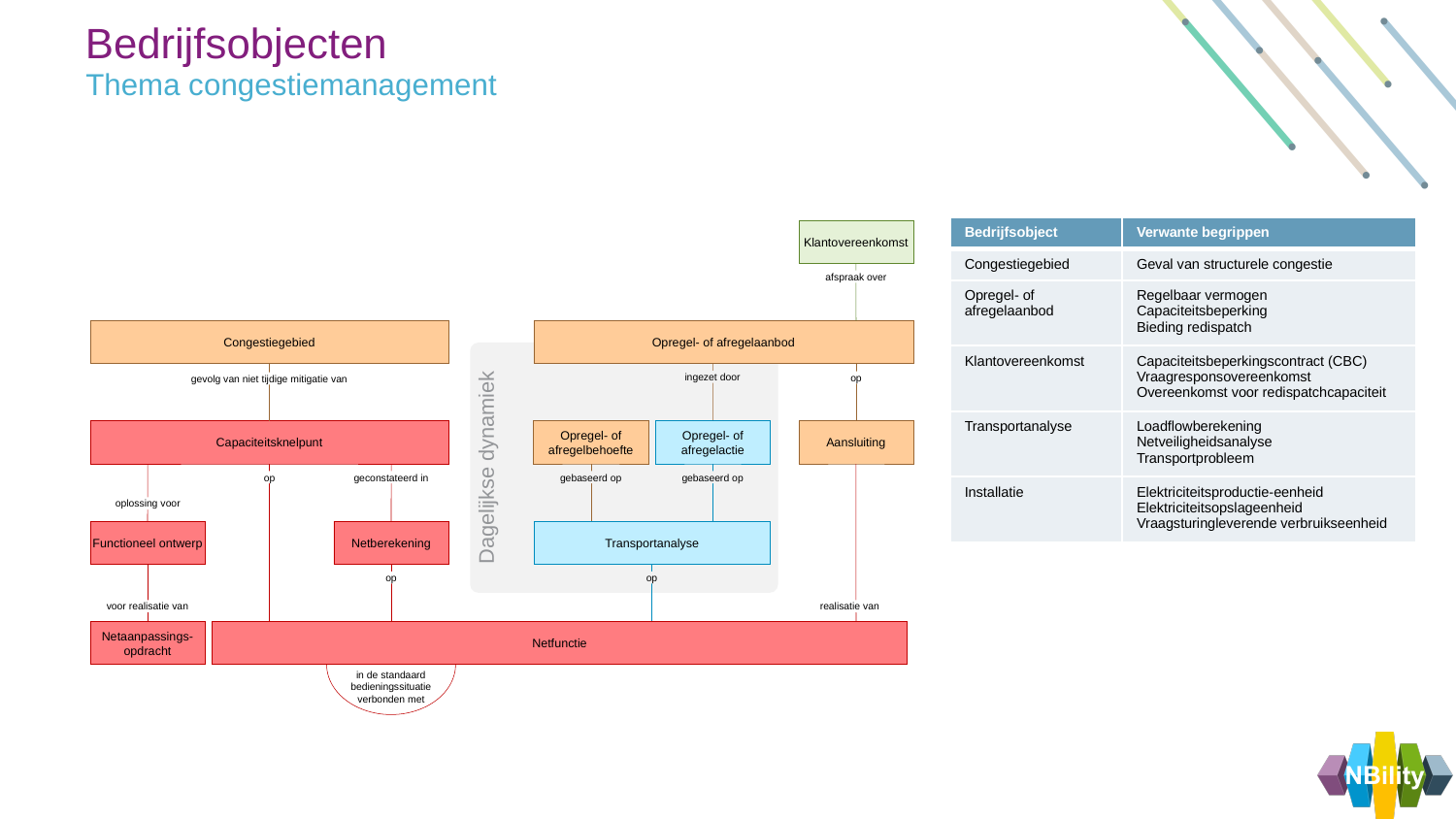

Bedrijfsobjecten
Thema congestiemanagement
| Bedrijfsobject | Verwante begrippen |
| --- | --- |
| Congestiegebied | Geval van structurele congestie |
| Opregel- of afregelaanbod | Regelbaar vermogen Capaciteitsbeperking Bieding redispatch |
| Klantovereenkomst | Capaciteitsbeperkingscontract (CBC) Vraagresponsovereenkomst Overeenkomst voor redispatchcapaciteit |
| Transportanalyse | Loadflowberekening Netveiligheidsanalyse Transportprobleem |
| Installatie | Elektriciteitsproductie-eenheid Elektriciteitsopslageenheid Vraagsturingleverende verbruikseenheid |
Klantovereenkomst
afspraak over
Congestiegebied
Opregel- of afregelaanbod
Dagelijkse dynamiek
ingezet door
op
gevolg van niet tijdige mitigatie van
Capaciteitsknelpunt
Opregel- of afregelbehoefte
Opregel- of afregelactie
Aansluiting
op
geconstateerd in
gebaseerd op
gebaseerd op
oplossing voor
Functioneel ontwerp
Netberekening
Transportanalyse
op
op
voor realisatie van
realisatie van
in de standaard bedieningssituatie verbonden met
Netaanpassings-opdracht
Netfunctie